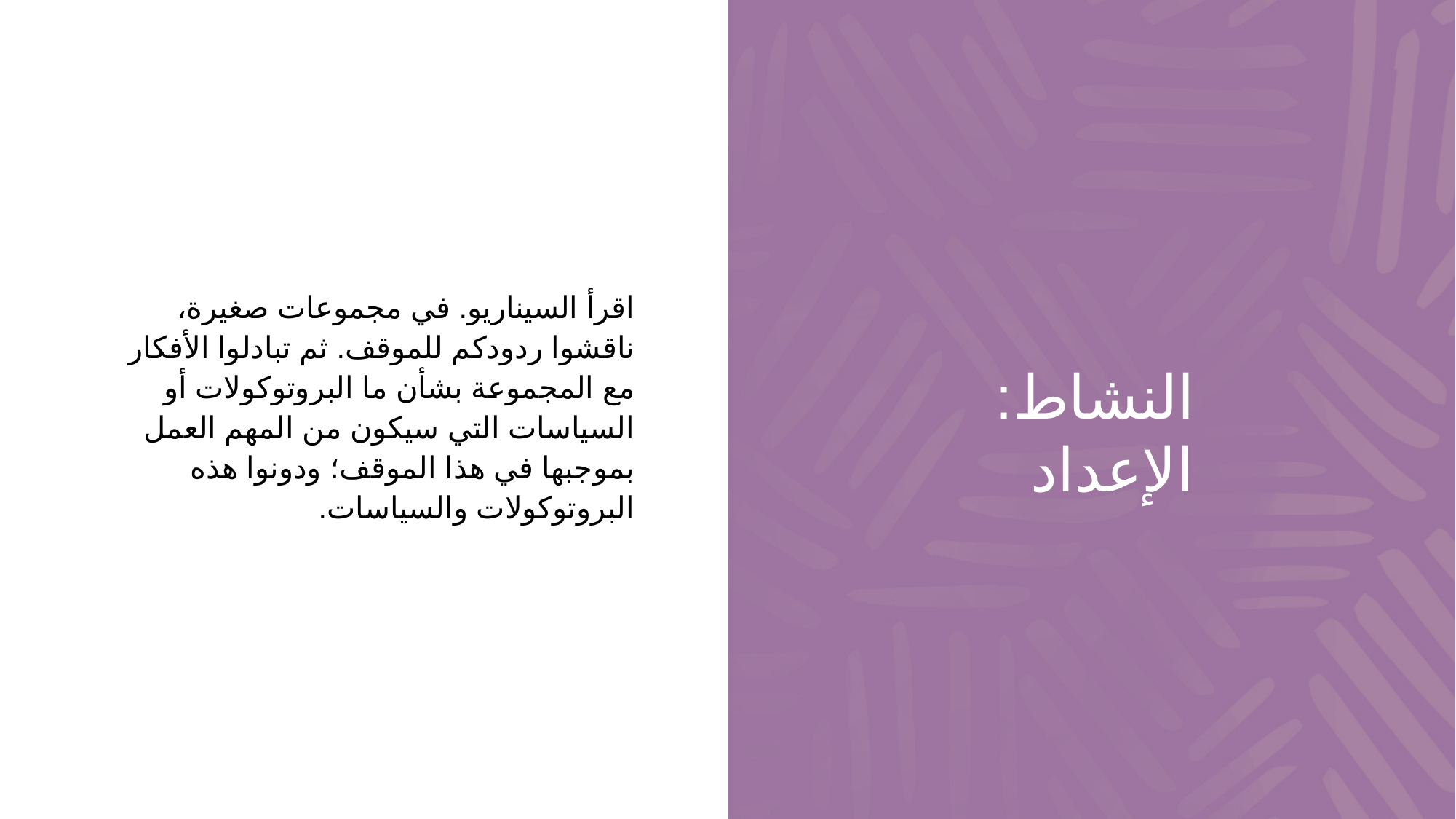

اقرأ السيناريو. في مجموعات صغيرة، ناقشوا ردودكم للموقف. ثم تبادلوا الأفكار مع المجموعة بشأن ما البروتوكولات أو السياسات التي سيكون من المهم العمل بموجبها في هذا الموقف؛ ودونوا هذه البروتوكولات والسياسات.
# النشاط: الإعداد